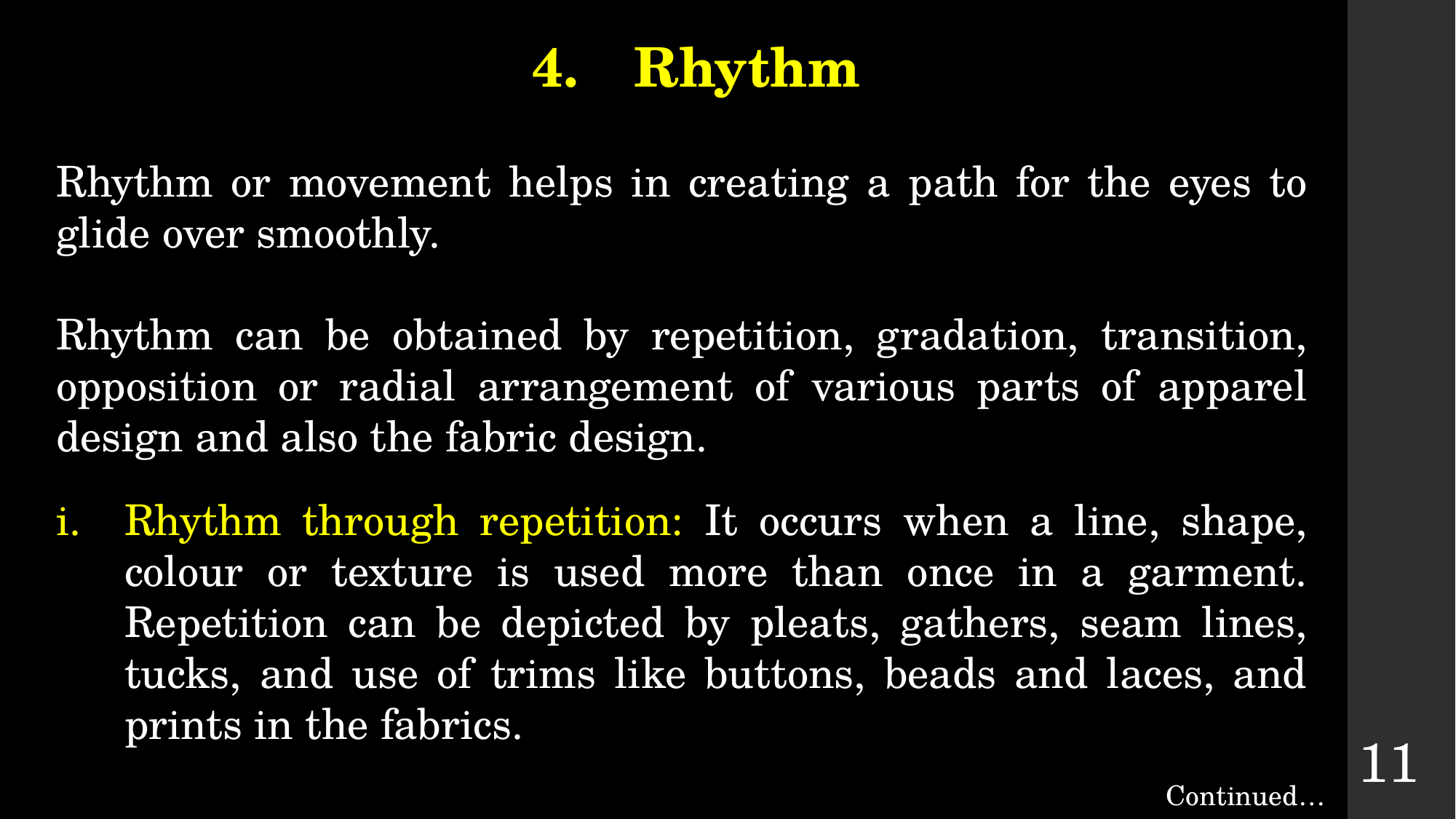

Rhythm
Rhythm or movement helps in creating a path for the eyes to glide over smoothly.

Rhythm can be obtained by repetition, gradation, transition, opposition or radial arrangement of various parts of apparel design and also the fabric design.

Rhythm through repetition: It occurs when a line, shape, colour or texture is used more than once in a garment. Repetition can be depicted by pleats, gathers, seam lines, tucks, and use of trims like buttons, beads and laces, and prints in the fabrics.
11
Continued…